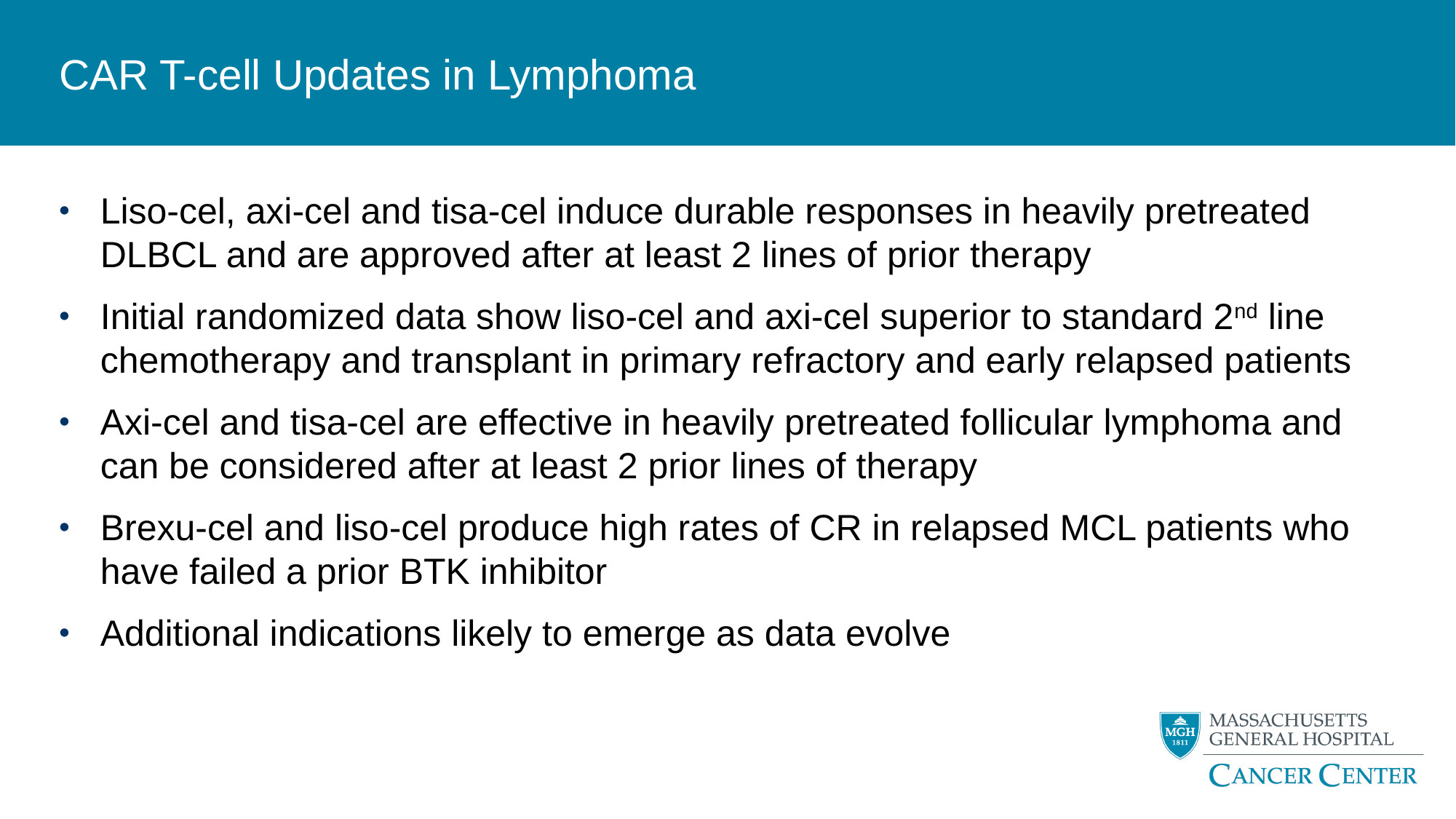

# CAR T-cell Updates in Lymphoma
Liso-cel, axi-cel and tisa-cel induce durable responses in heavily pretreated DLBCL and are approved after at least 2 lines of prior therapy
Initial randomized data show liso-cel and axi-cel superior to standard 2nd line chemotherapy and transplant in primary refractory and early relapsed patients
Axi-cel and tisa-cel are effective in heavily pretreated follicular lymphoma and can be considered after at least 2 prior lines of therapy
Brexu-cel and liso-cel produce high rates of CR in relapsed MCL patients who have failed a prior BTK inhibitor
Additional indications likely to emerge as data evolve